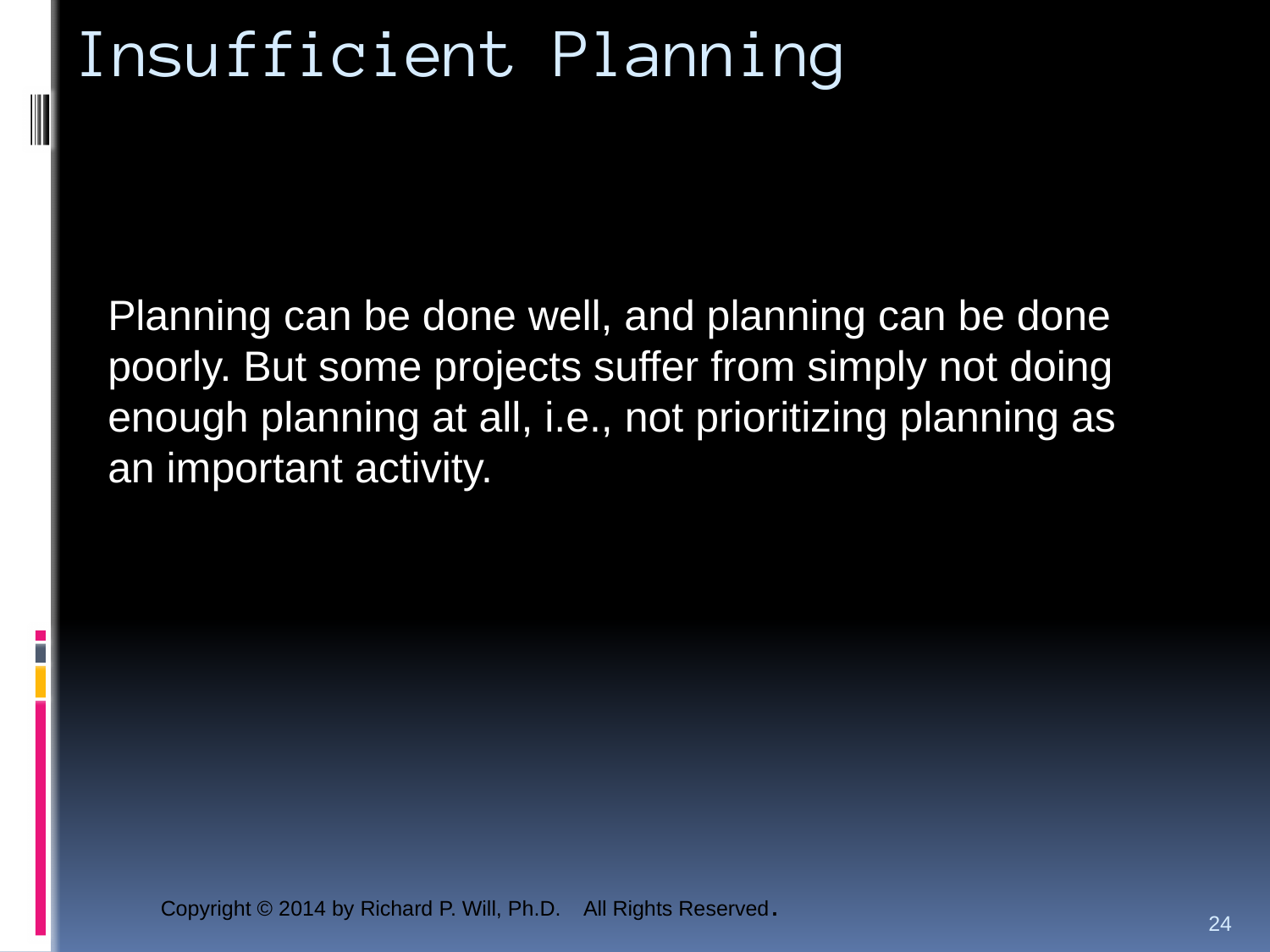

# Insufficient Planning

Planning can be done well, and planning can be done poorly. But some projects suffer from simply not doing enough planning at all, i.e., not prioritizing planning as an important activity.
24